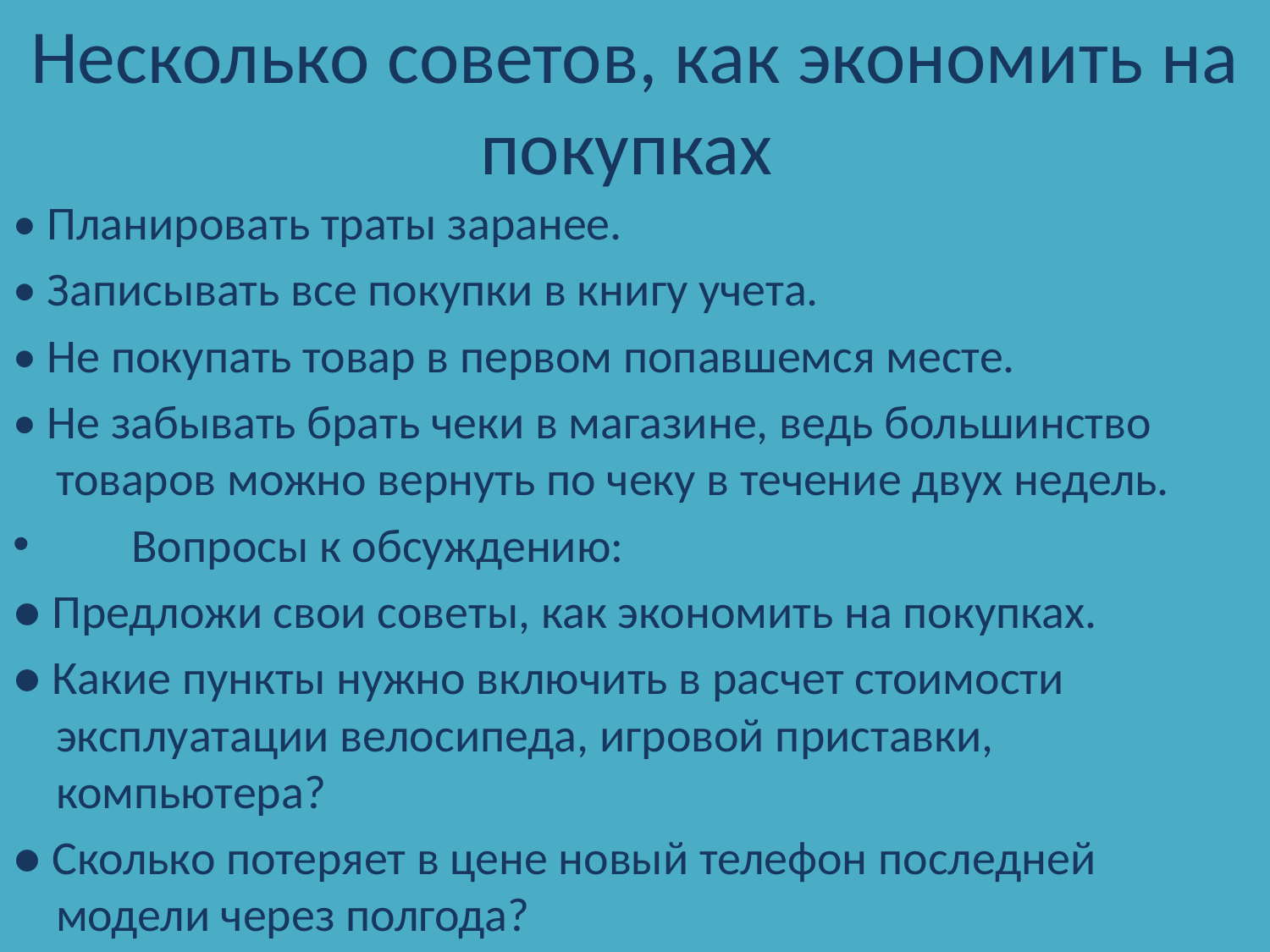

# Несколько советов, как экономить на покупках
• Планировать траты заранее.
• Записывать все покупки в книгу учета.
• Не покупать товар в первом попавшемся месте.
• Не забывать брать чеки в магазине, ведь большинство товаров можно вернуть по чеку в течение двух недель.
       Вопросы к обсуждению:
● Предложи свои советы, как экономить на покупках.
● Какие пункты нужно включить в расчет стоимости эксплуатации велосипеда, игровой приставки, компьютера?
● Сколько потеряет в цене новый телефон последней модели через полгода?